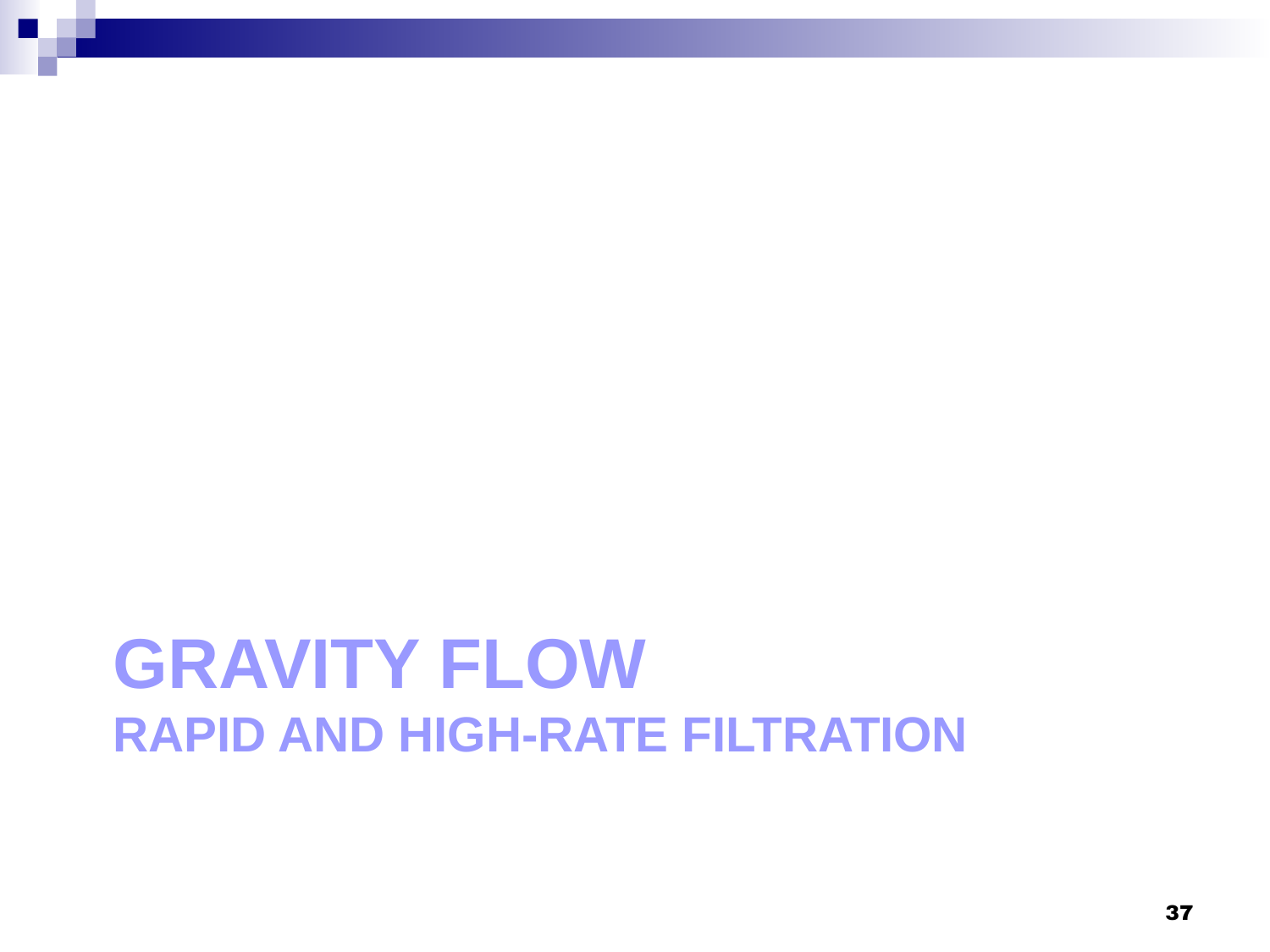

# GRAVITY FLOW RAPID AND HIGH-RATE FILTRATION
37